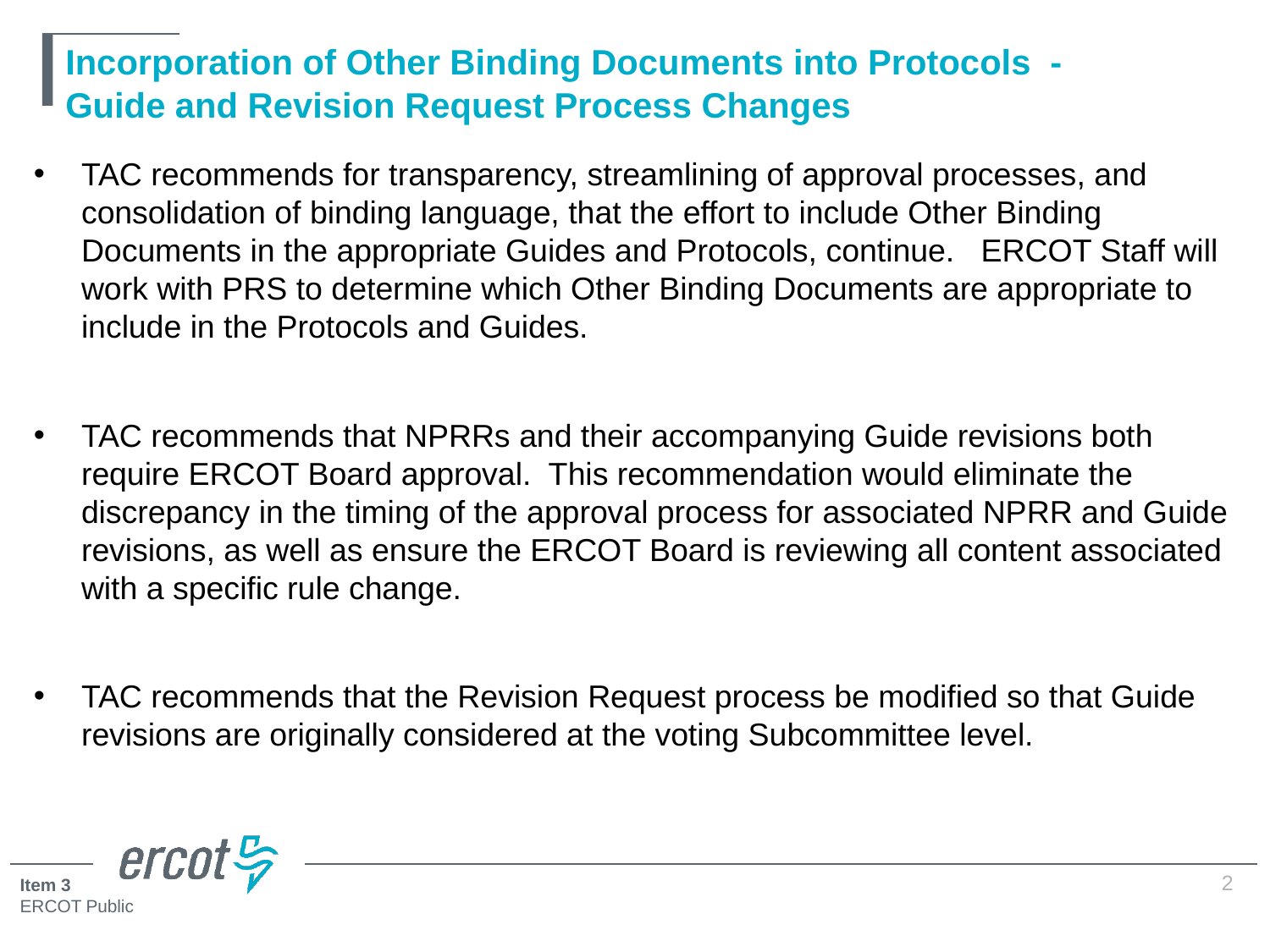

# Incorporation of Other Binding Documents into Protocols  - Guide and Revision Request Process Changes
TAC recommends for transparency, streamlining of approval processes, and consolidation of binding language, that the effort to include Other Binding Documents in the appropriate Guides and Protocols, continue.   ERCOT Staff will work with PRS to determine which Other Binding Documents are appropriate to include in the Protocols and Guides.

TAC recommends that NPRRs and their accompanying Guide revisions both require ERCOT Board approval.  This recommendation would eliminate the discrepancy in the timing of the approval process for associated NPRR and Guide revisions, as well as ensure the ERCOT Board is reviewing all content associated with a specific rule change.

TAC recommends that the Revision Request process be modified so that Guide revisions are originally considered at the voting Subcommittee level.
2